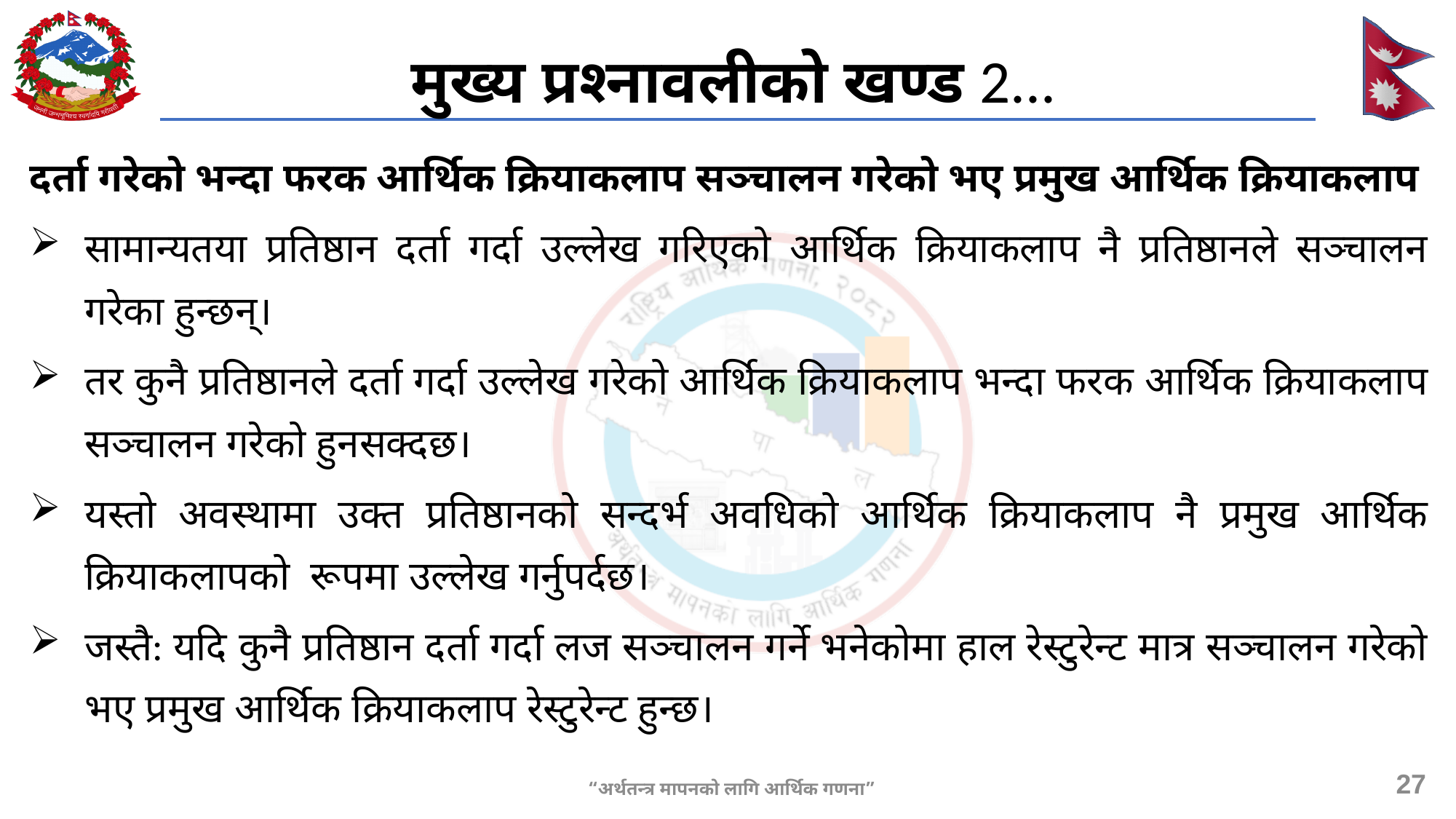

# मुख्य प्रश्नावलीको खण्ड 2...
दर्ता गरेको भन्दा फरक आर्थिक क्रियाकलाप सञ्चालन गरेको भए प्रमुख आर्थिक क्रियाकलाप
सामान्यतया प्रतिष्ठान दर्ता गर्दा उल्लेख गरिएको आर्थिक क्रियाकलाप नै प्रतिष्ठानले सञ्चालन गरेका हुन्छन्।
तर कुनै प्रतिष्ठानले दर्ता गर्दा उल्लेख गरेको आर्थिक क्रियाकलाप भन्दा फरक आर्थिक क्रियाकलाप सञ्चालन गरेको हुनसक्दछ।
यस्तो अवस्थामा उक्त प्रतिष्ठानको सन्दर्भ अवधिको आर्थिक क्रियाकलाप नै प्रमुख आर्थिक क्रियाकलापको  रूपमा उल्लेख गर्नुपर्दछ।
जस्तै: यदि कुनै प्रतिष्ठान दर्ता गर्दा लज सञ्चालन गर्ने भनेकोमा हाल रेस्टुरेन्ट मात्र सञ्चालन गरेको भए प्रमुख आर्थिक क्रियाकलाप रेस्टुरेन्ट हुन्छ।

27
“अर्थतन्त्र मापनको लागि आर्थिक गणना”